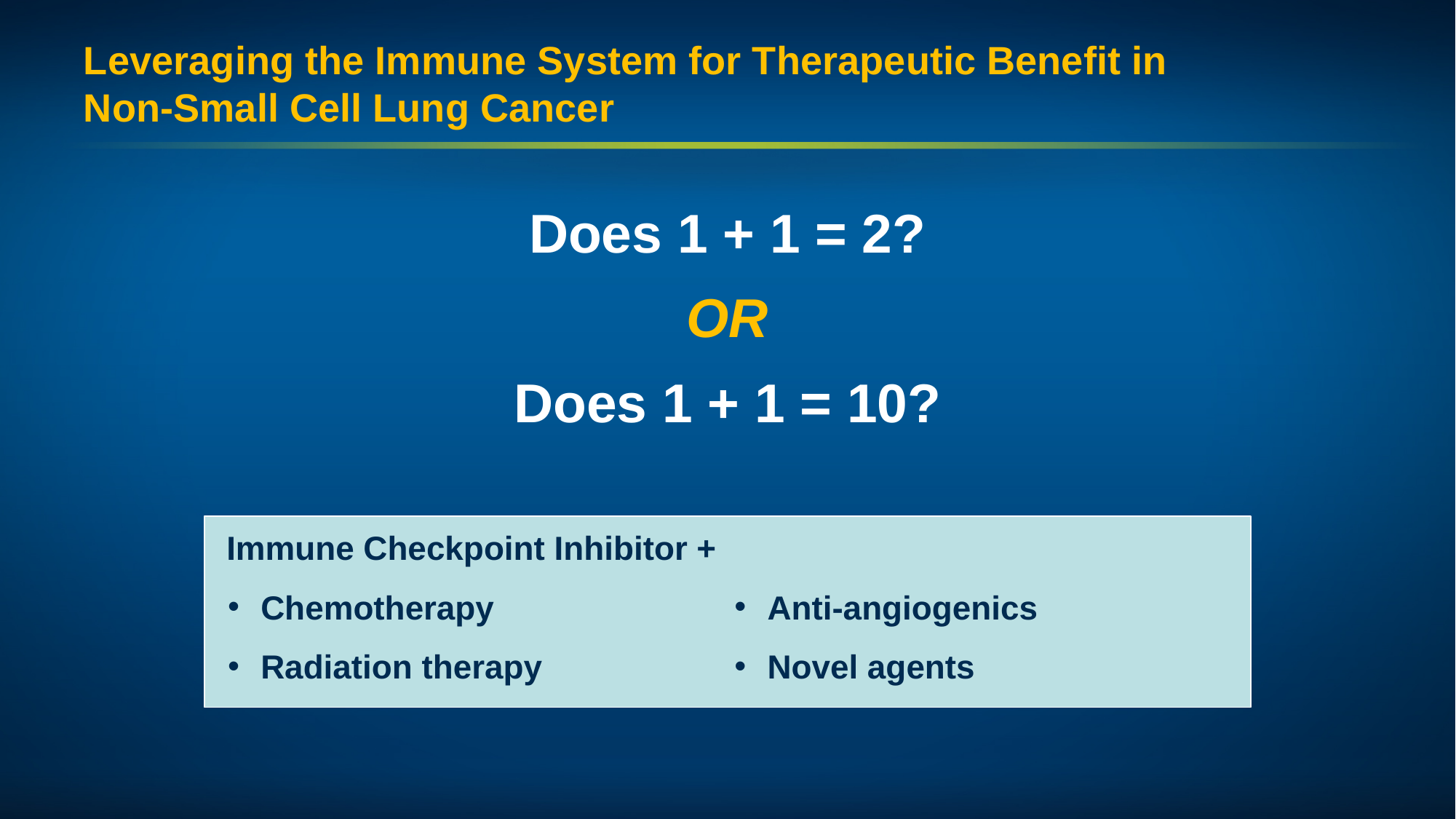

# Leveraging the Immune System for Therapeutic Benefit in Non-Small Cell Lung Cancer

Does 1 + 1 = 2?
OR
Does 1 + 1 = 10?
Immune Checkpoint Inhibitor +
Chemotherapy
Radiation therapy

Anti-angiogenics
Novel agents